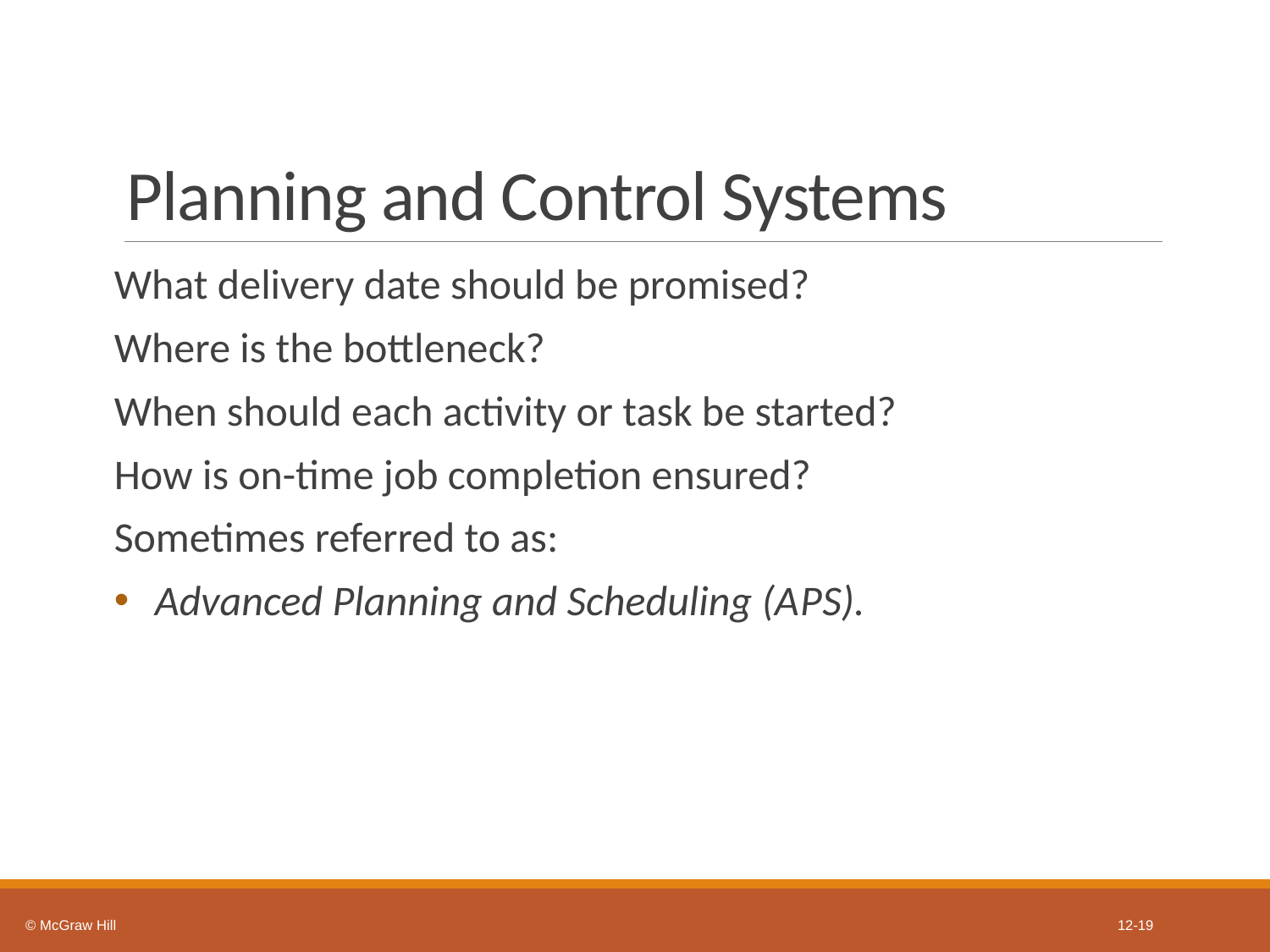

# Planning and Control Systems
What delivery date should be promised?
Where is the bottleneck?
When should each activity or task be started?
How is on-time job completion ensured?
Sometimes referred to as:
Advanced Planning and Scheduling (A P S).